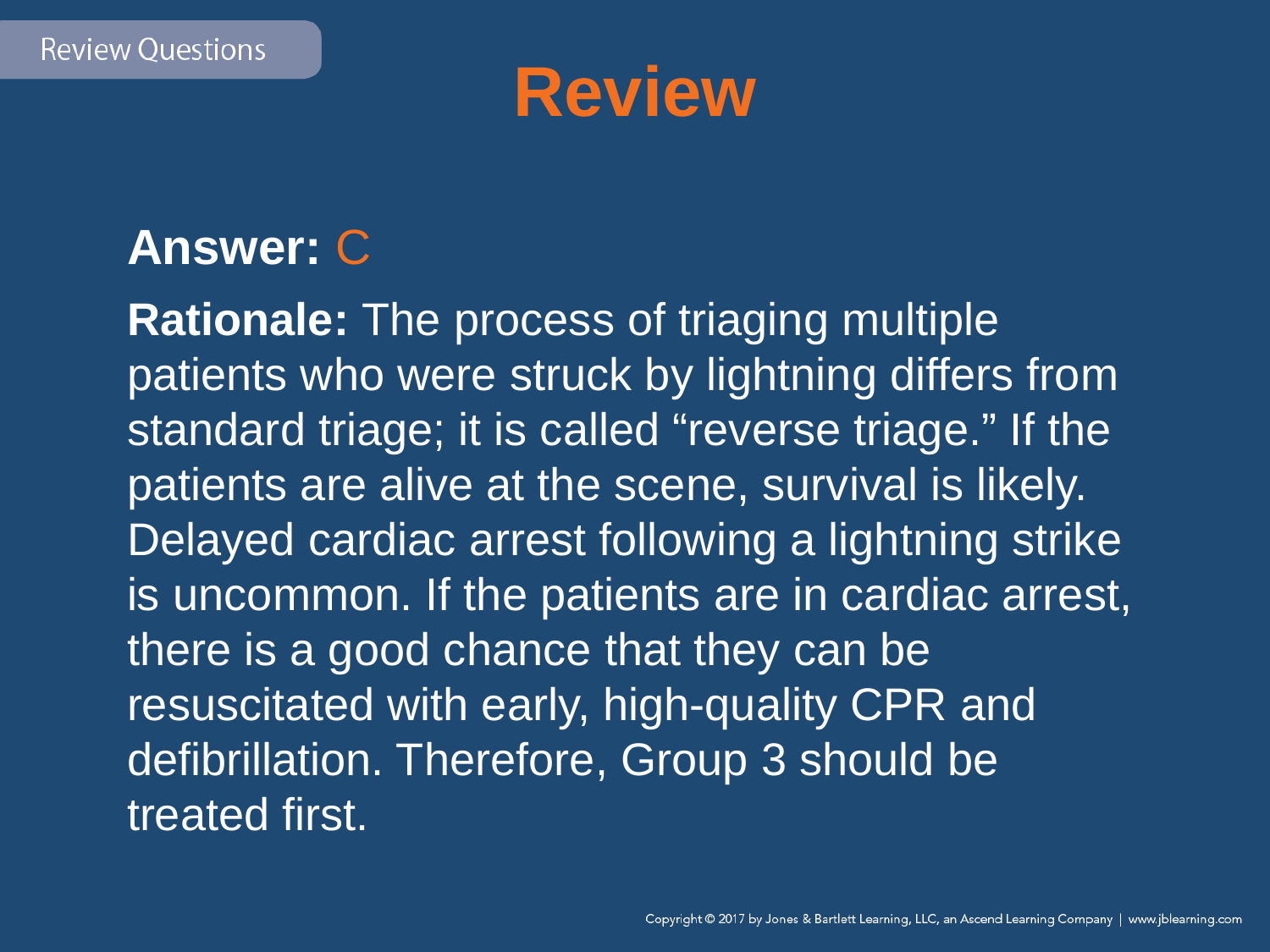

# Review
Answer: C
Rationale: The process of triaging multiple patients who were struck by lightning differs from standard triage; it is called “reverse triage.” If the patients are alive at the scene, survival is likely. Delayed cardiac arrest following a lightning strike is uncommon. If the patients are in cardiac arrest, there is a good chance that they can be resuscitated with early, high-quality CPR and defibrillation. Therefore, Group 3 should be treated first.